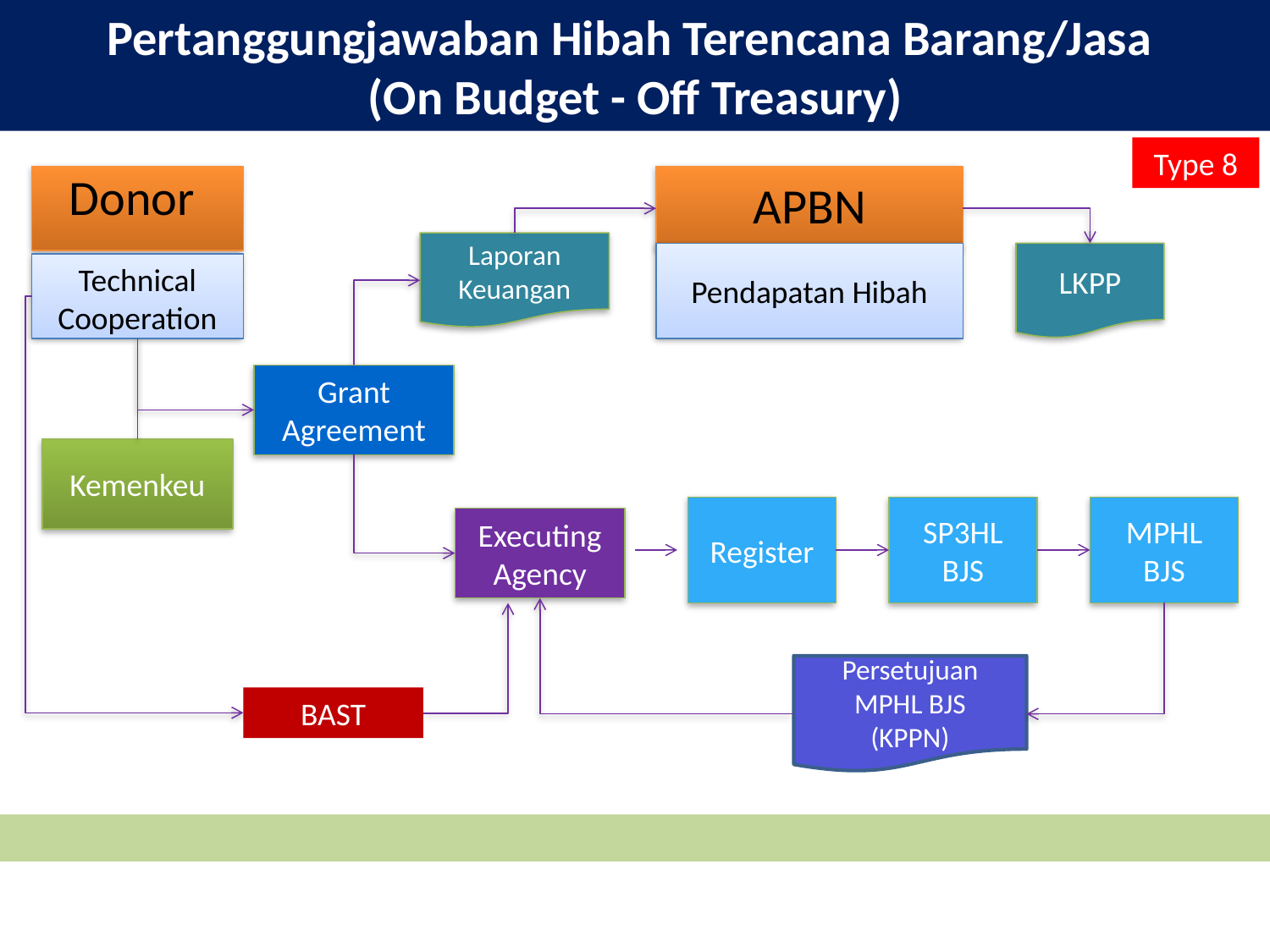

Pertanggungjawaban Hibah Terencana Barang/Jasa
(On Budget - Off Treasury)
Type 8
Donor

APBN

Laporan Keuangan
Pendapatan Hibah
LKPP
Technical Cooperation

Grant Agreement
Kemenkeu
Register
SP3HL BJS
MPHL BJS
Executing Agency
Persetujuan MPHL BJS
(KPPN)
BAST